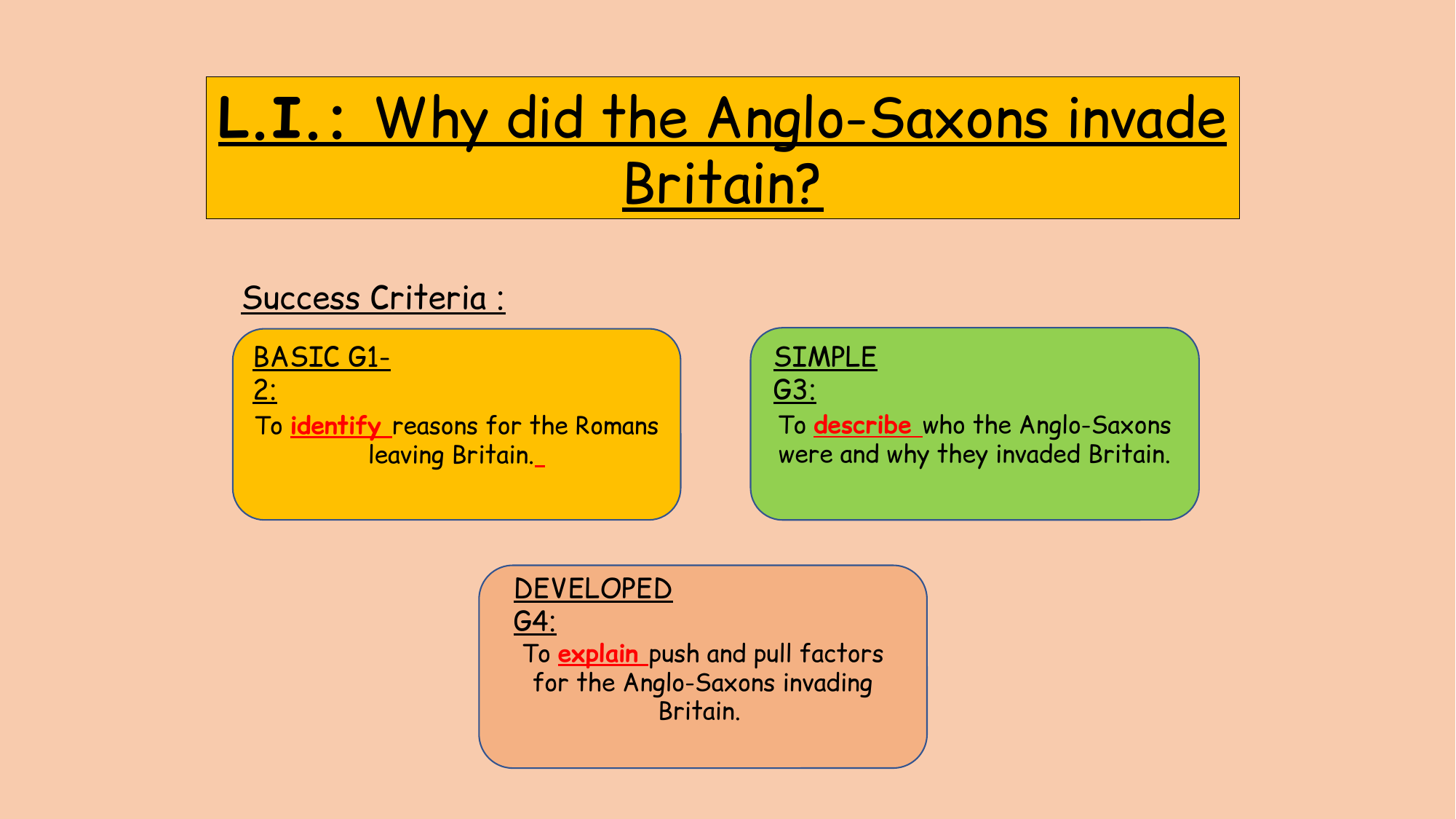

L.I.: Why did the Anglo-Saxons invade Britain?
Success Criteria :

To describe who the Anglo-Saxons were and why they invaded Britain.

To identify reasons for the Romans leaving Britain.
BASIC G1-2:
SIMPLE G3:

To explain push and pull factors for the Anglo-Saxons invading Britain.
DEVELOPED G4: